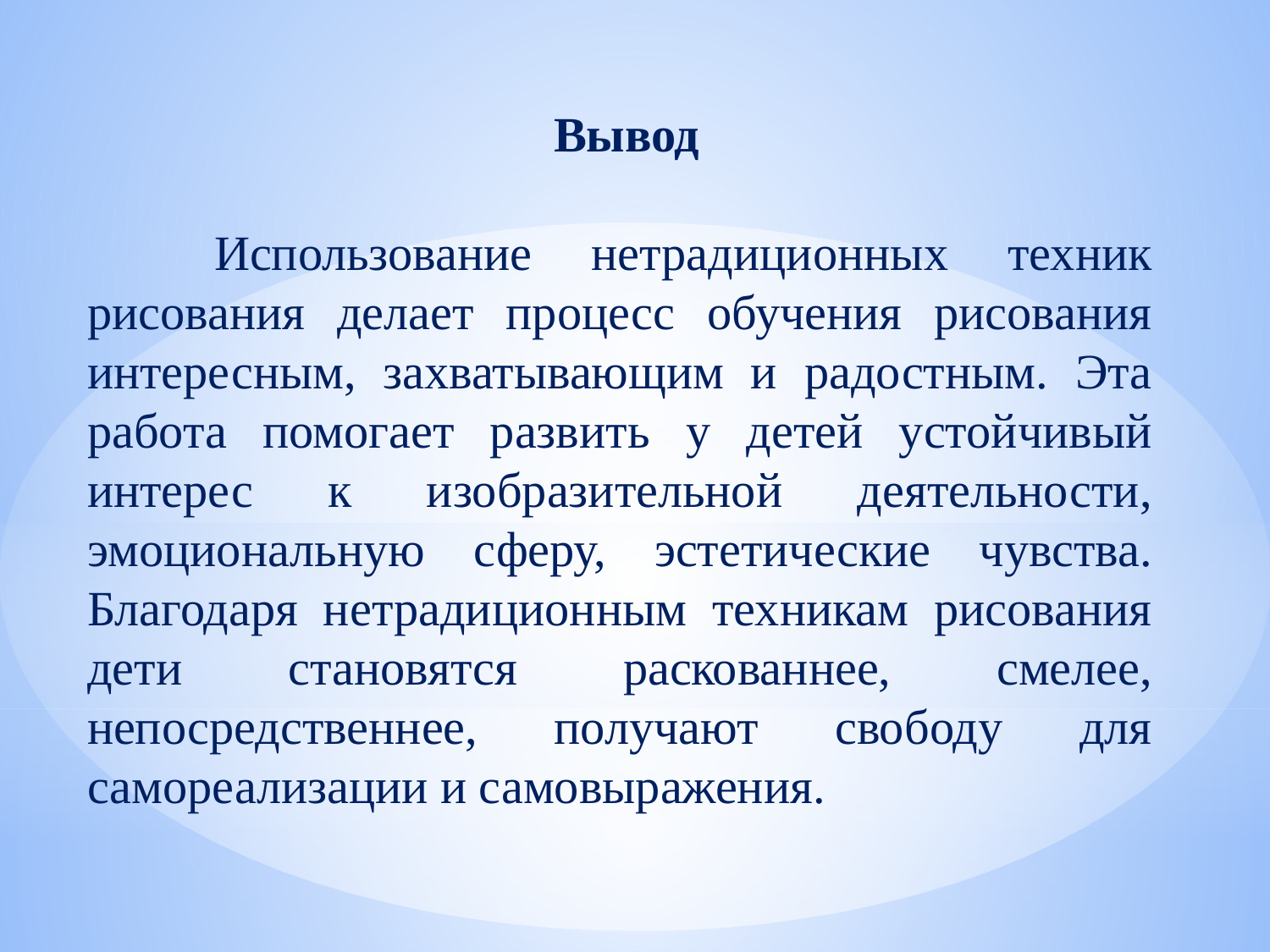

Вывод

	Использование нетрадиционных техник рисования делает процесс обучения рисования интересным, захватывающим и радостным. Эта работа помогает развить у детей устойчивый интерес к изобразительной деятельности, эмоциональную сферу, эстетические чувства. Благодаря нетрадиционным техникам рисования дети становятся раскованнее, смелее, непосредственнее, получают свободу для самореализации и самовыражения.